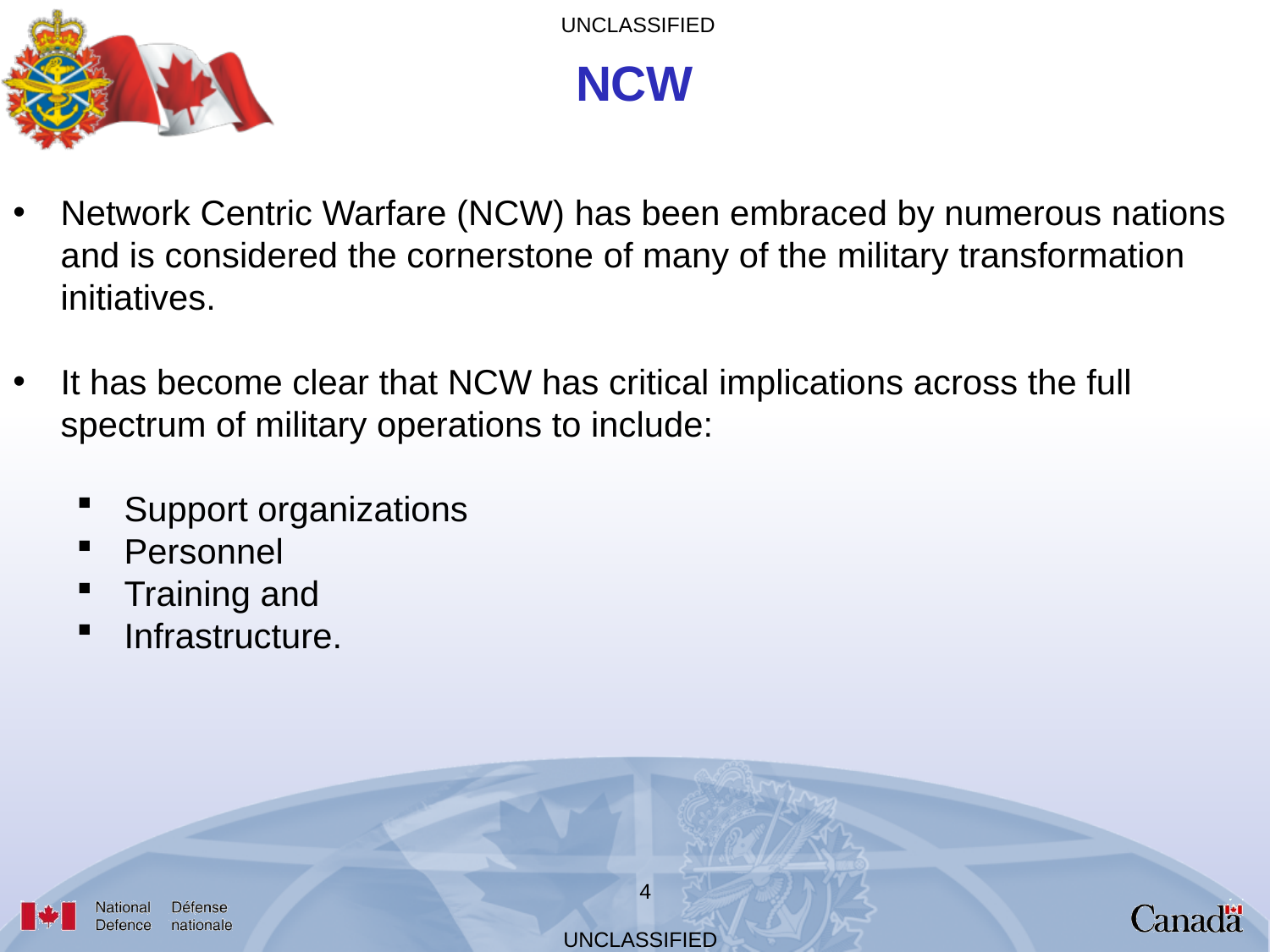

NCW
Network Centric Warfare (NCW) has been embraced by numerous nations and is considered the cornerstone of many of the military transformation initiatives.​​

It has become clear that NCW has critical implications across the full spectrum of military operations to include:​

Support organizations
Personnel
Training and ​
Infrastructure.